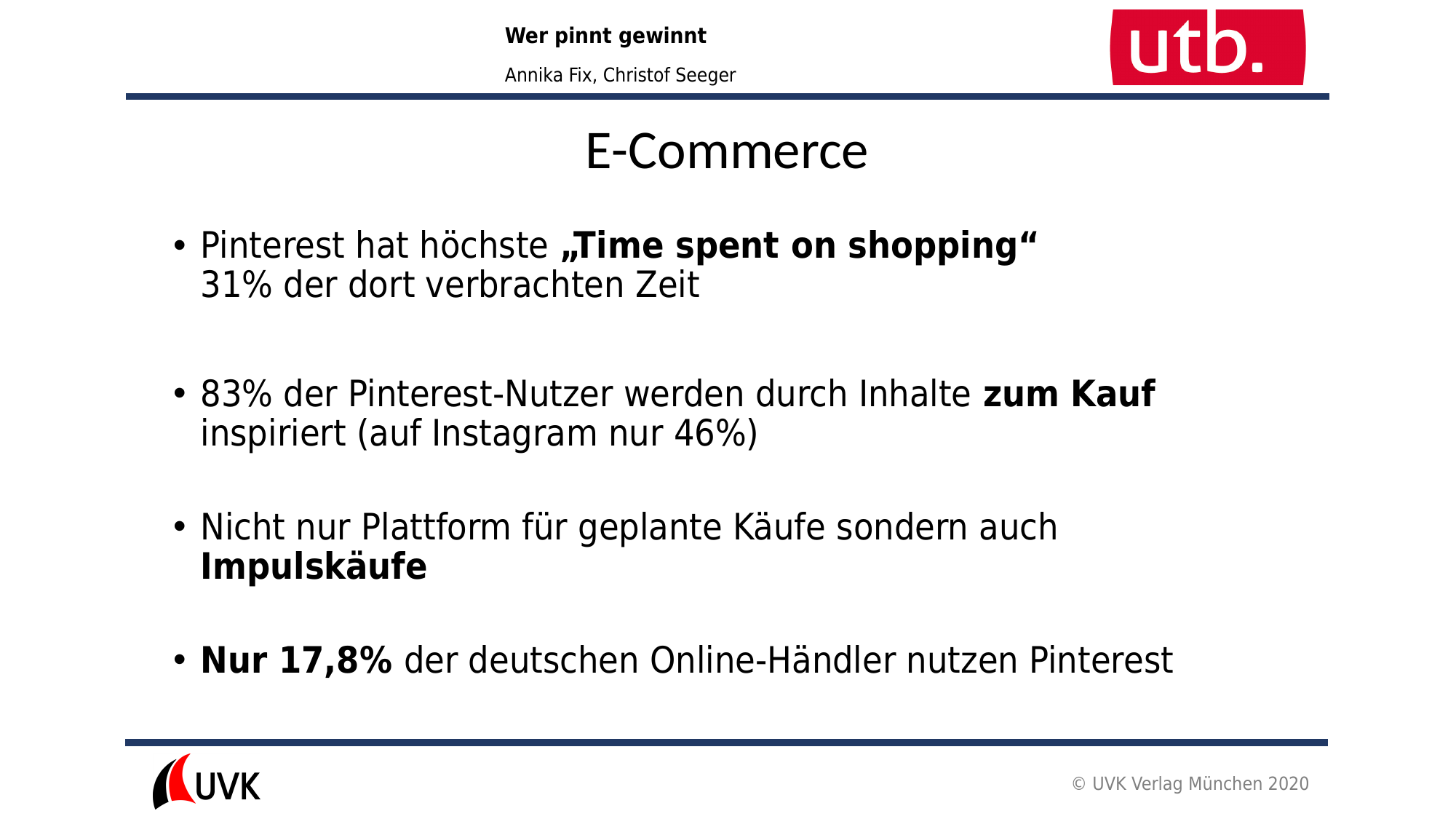

E-Commerce

Pinterest hat höchste „Time spent on shopping“
31% der dort verbrachten Zeit

83% der Pinterest-Nutzer werden durch Inhalte zum Kauf inspiriert (auf Instagram nur 46%)
Nicht nur Plattform für geplante Käufe sondern auch Impulskäufe
Nur 17,8% der deutschen Online-Händler nutzen Pinterest